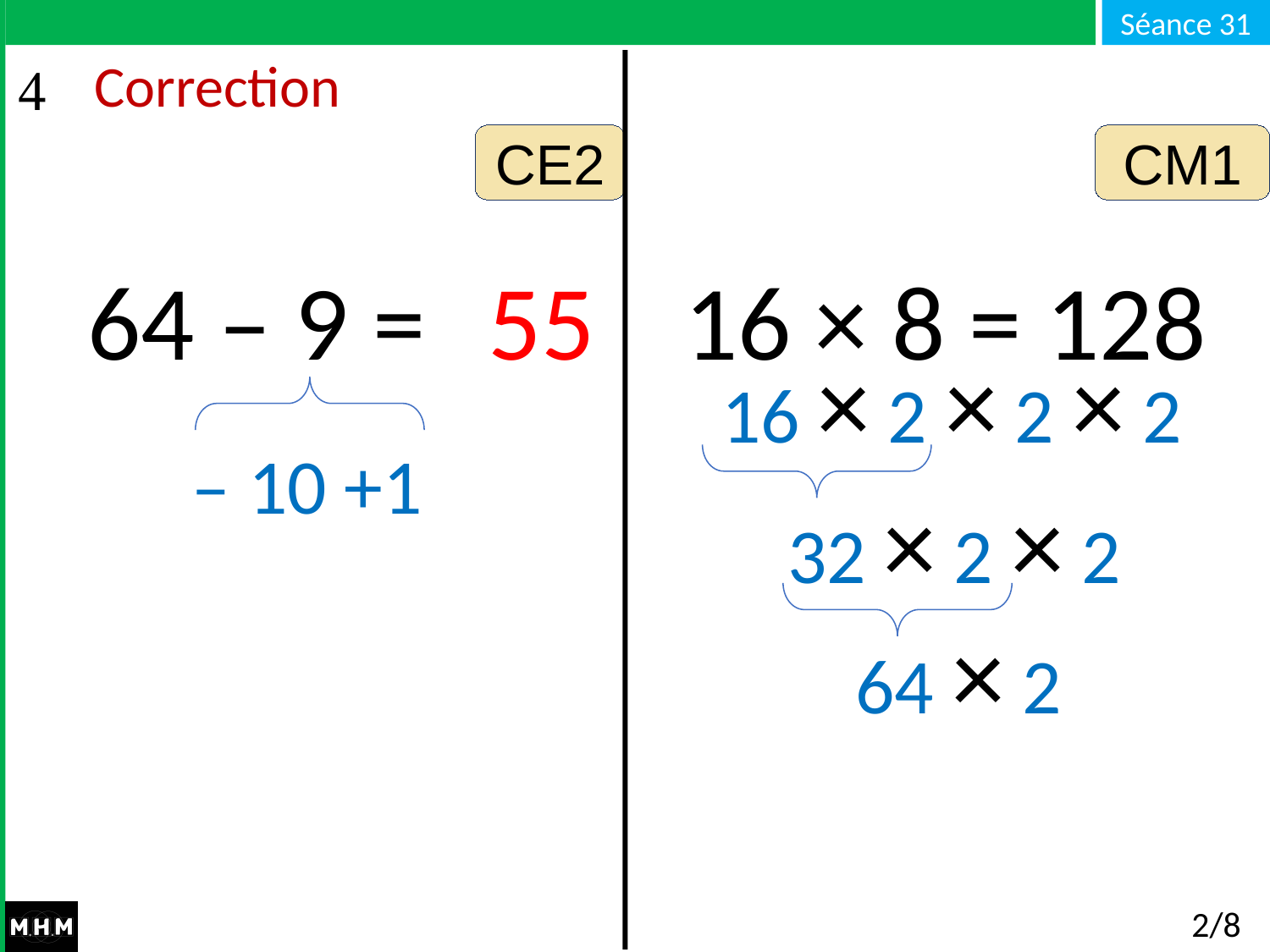

# Correction
CE2
CM1
64 – 9 =
55
16 × 8 = 128

16 × 2 × 2 × 2

– 10 +1
32 × 2 × 2

64 × 2
2/8